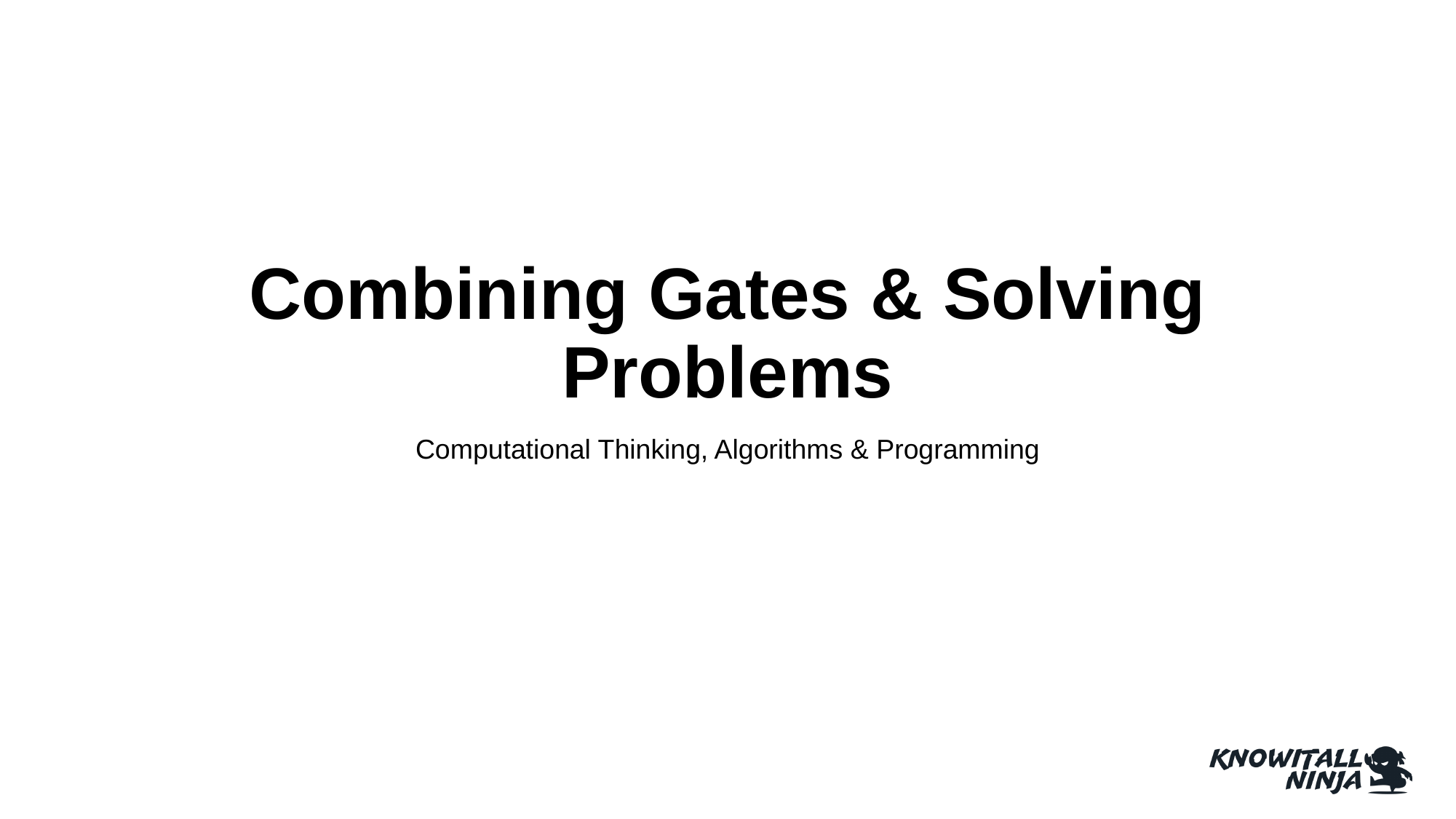

# Combining Gates & Solving Problems
Computational Thinking, Algorithms & Programming